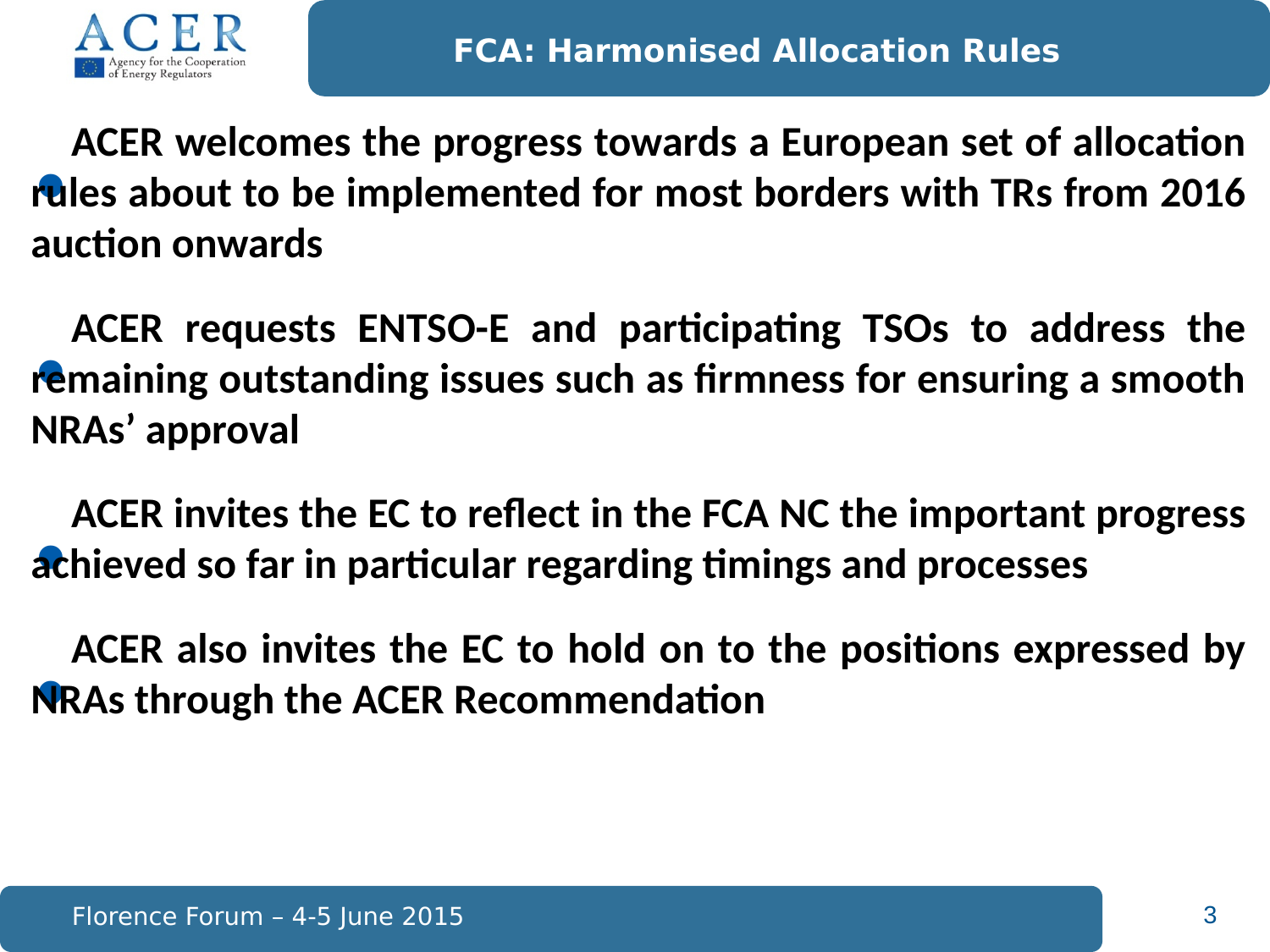

FCA: Harmonised Allocation Rules

ACER welcomes the progress towards a European set of allocation rules about to be implemented for most borders with TRs from 2016 auction onwards

ACER requests ENTSO-E and participating TSOs to address the remaining outstanding issues such as firmness for ensuring a smooth NRAs’ approval

ACER invites the EC to reflect in the FCA NC the important progress achieved so far in particular regarding timings and processes

ACER also invites the EC to hold on to the positions expressed by NRAs through the ACER Recommendation

Florence Forum – 4-5 June 2015

3